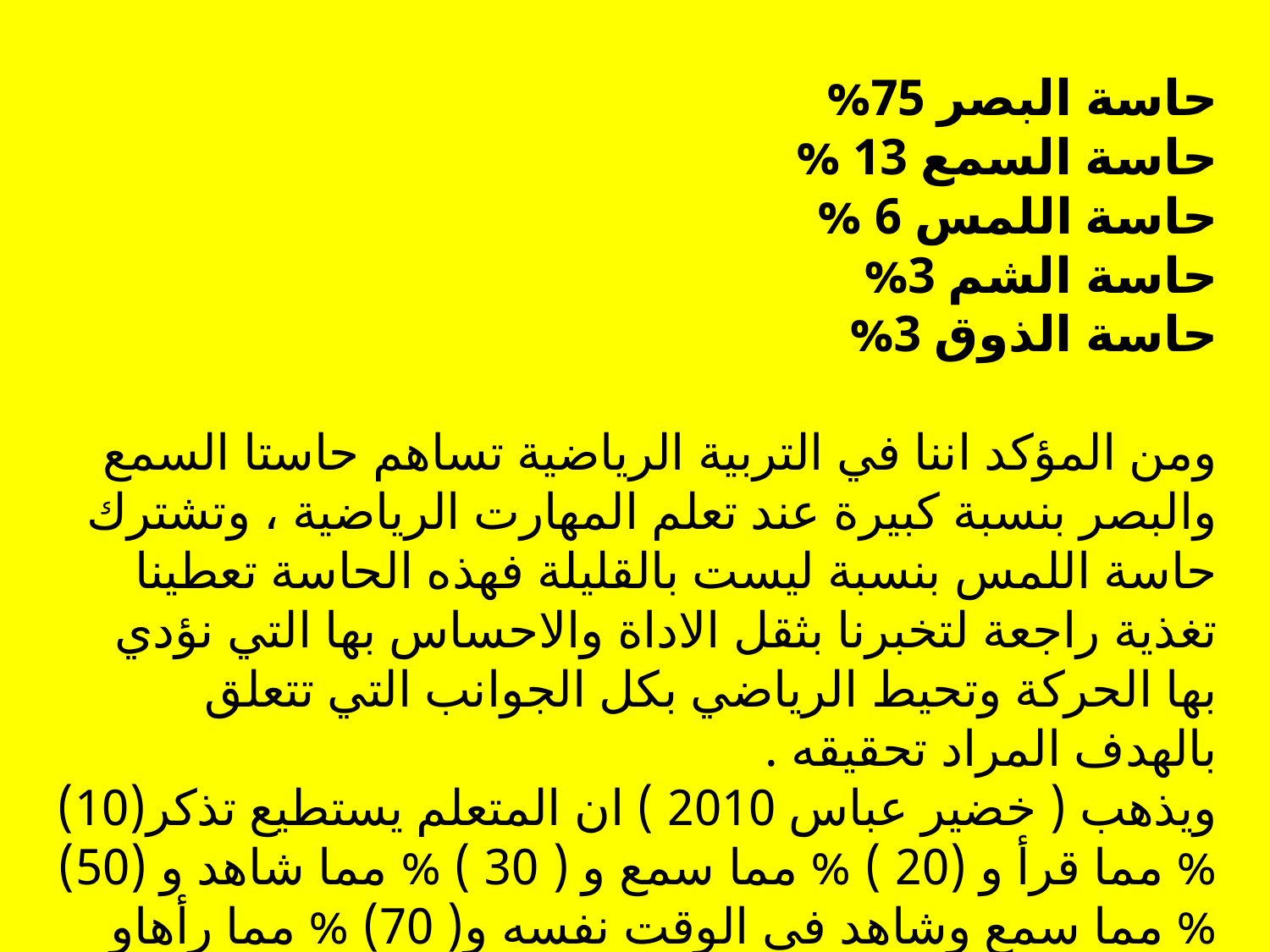

حاسة البصر 75%
حاسة السمع 13 %
حاسة اللمس 6 %
حاسة الشم 3%
حاسة الذوق 3%

ومن المؤكد اننا في التربية الرياضية تساهم حاستا السمع والبصر بنسبة كبيرة عند تعلم المهارت الرياضية ، وتشترك حاسة اللمس بنسبة ليست بالقليلة فهذه الحاسة تعطينا تغذية راجعة لتخبرنا بثقل الاداة والاحساس بها التي نؤدي بها الحركة وتحيط الرياضي بكل الجوانب التي تتعلق بالهدف المراد تحقيقه .
ويذهب ( خضير عباس 2010 ) ان المتعلم يستطيع تذكر(10) % مما قرأ و (20 ) % مما سمع و ( 30 ) % مما شاهد و (50) % مما سمع وشاهد في الوقت نفسه و( 70) % مما رأهاو قاله و ( 90 ) % مما عمله وجربه .